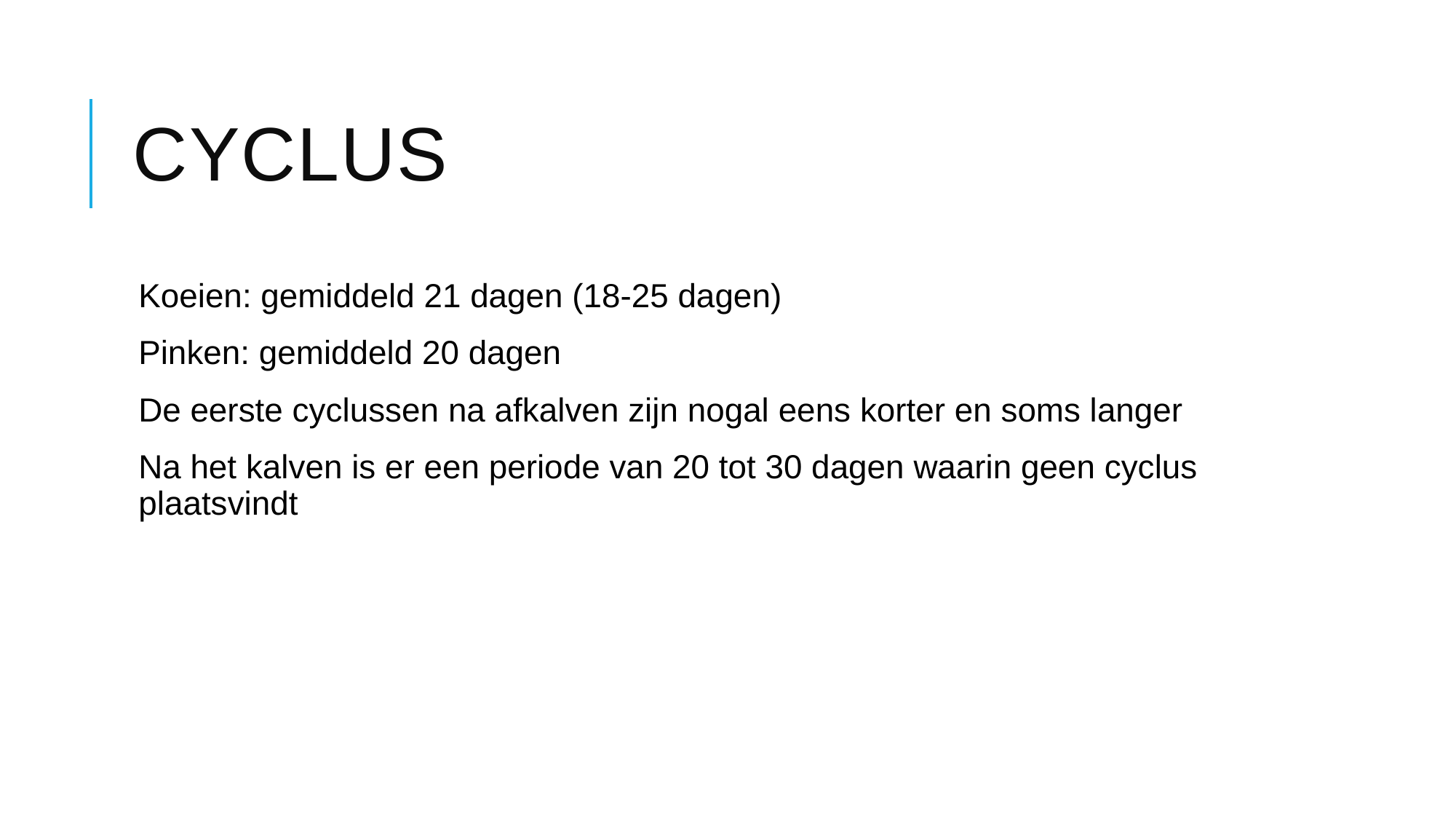

# cyclus
Koeien: gemiddeld 21 dagen (18-25 dagen)
Pinken: gemiddeld 20 dagen
De eerste cyclussen na afkalven zijn nogal eens korter en soms langer
Na het kalven is er een periode van 20 tot 30 dagen waarin geen cyclus plaatsvindt